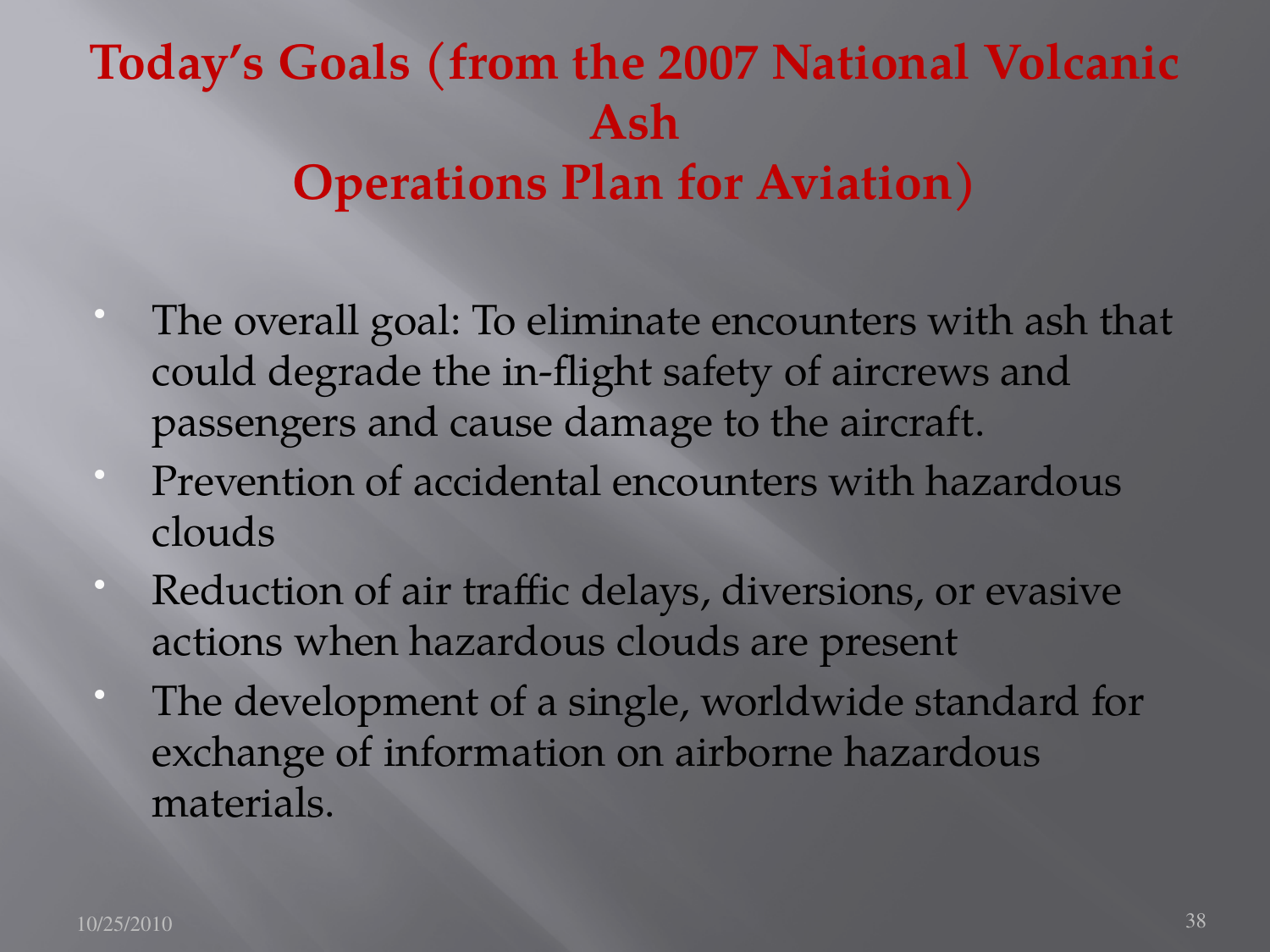

# Today’s Goals (from the 2007 National Volcanic Ash Operations Plan for Aviation)
The overall goal: To eliminate encounters with ash that could degrade the in-flight safety of aircrews and passengers and cause damage to the aircraft.
Prevention of accidental encounters with hazardous clouds
Reduction of air traffic delays, diversions, or evasive actions when hazardous clouds are present
The development of a single, worldwide standard for exchange of information on airborne hazardous materials.

10/25/2010
38